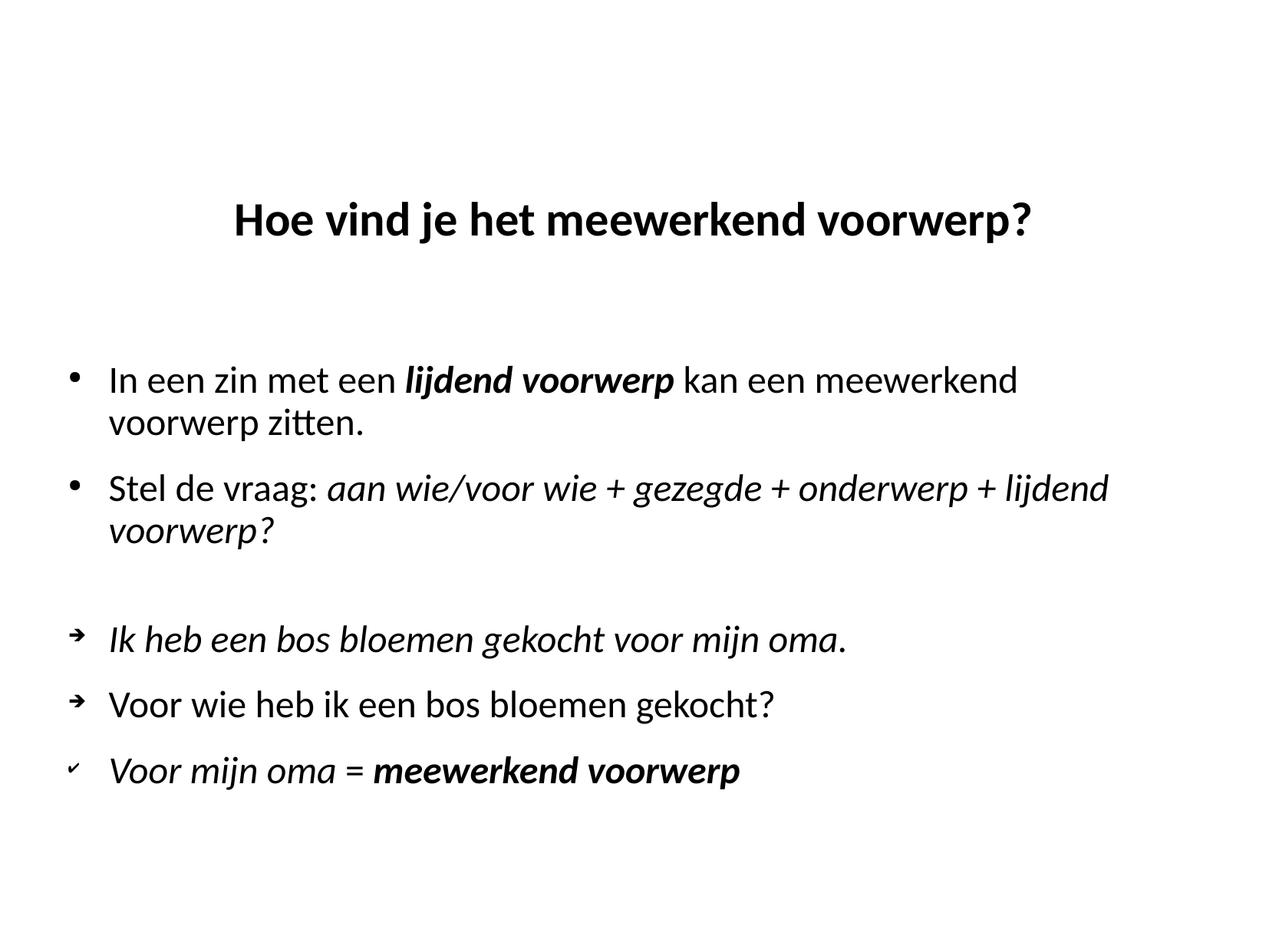

# Hoe vind je het meewerkend voorwerp?

In een zin met een lijdend voorwerp kan een meewerkend voorwerp zitten.
Stel de vraag: aan wie/voor wie + gezegde + onderwerp + lijdend voorwerp?
Ik heb een bos bloemen gekocht voor mijn oma.
Voor wie heb ik een bos bloemen gekocht?
Voor mijn oma = meewerkend voorwerp